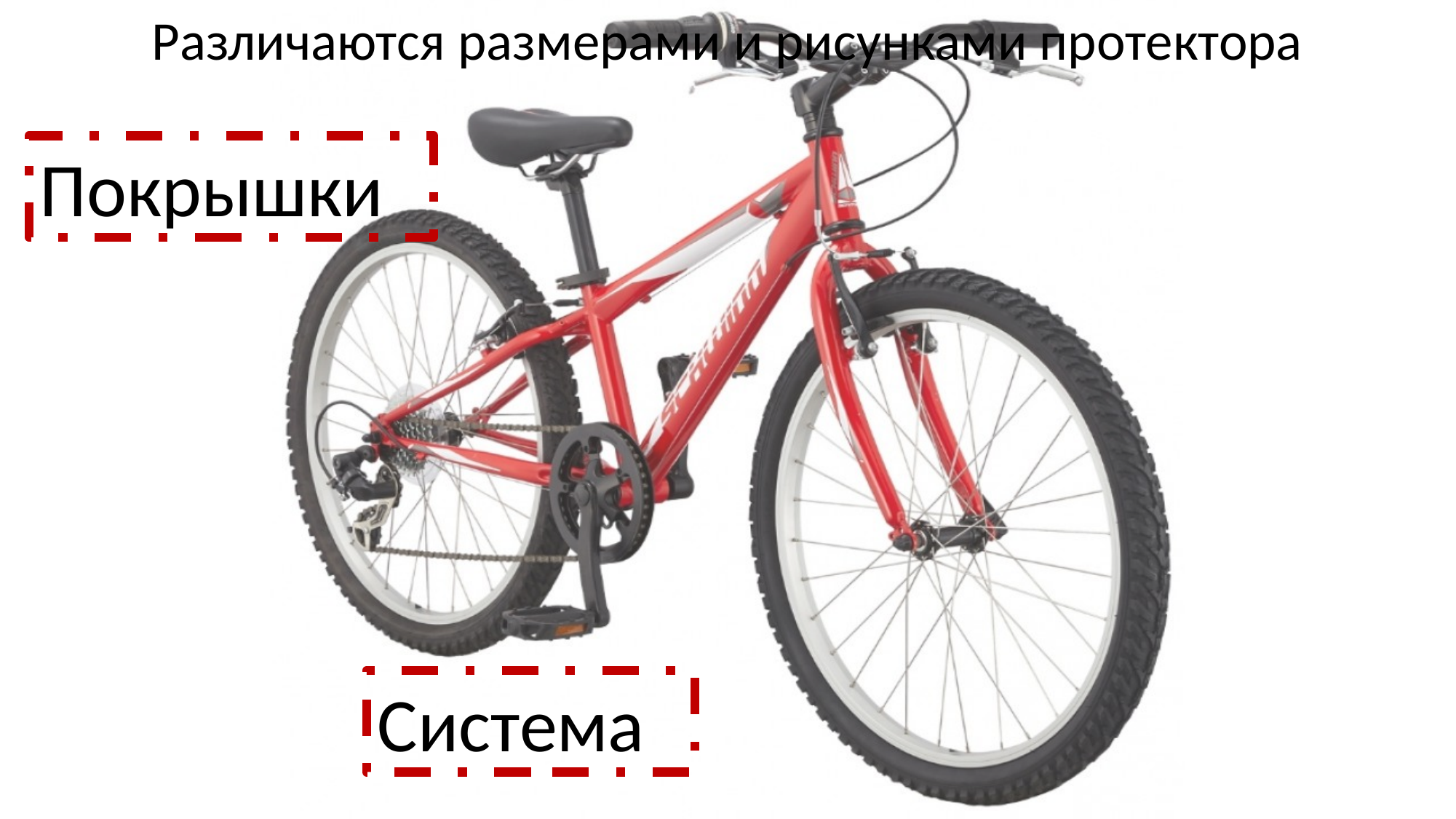

Различаются размерами и рисунками протектора
Покрышки
Система